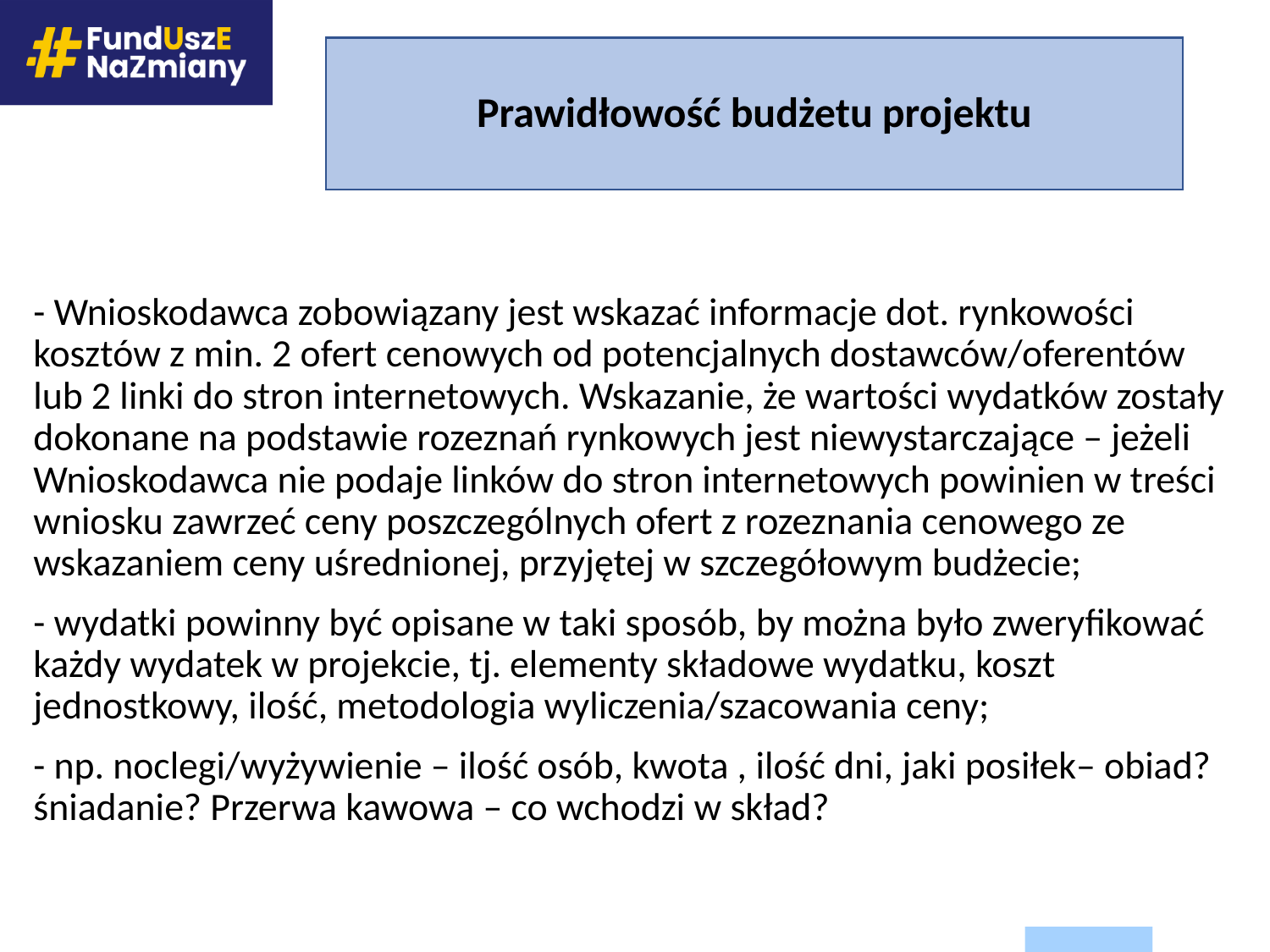

# Prawidłowość budżetu projektu
- Wnioskodawca zobowiązany jest wskazać informacje dot. rynkowości kosztów z min. 2 ofert cenowych od potencjalnych dostawców/oferentów lub 2 linki do stron internetowych. Wskazanie, że wartości wydatków zostały dokonane na podstawie rozeznań rynkowych jest niewystarczające – jeżeli Wnioskodawca nie podaje linków do stron internetowych powinien w treści wniosku zawrzeć ceny poszczególnych ofert z rozeznania cenowego ze wskazaniem ceny uśrednionej, przyjętej w szczegółowym budżecie;
- wydatki powinny być opisane w taki sposób, by można było zweryfikować każdy wydatek w projekcie, tj. elementy składowe wydatku, koszt jednostkowy, ilość, metodologia wyliczenia/szacowania ceny;
- np. noclegi/wyżywienie – ilość osób, kwota , ilość dni, jaki posiłek– obiad? śniadanie? Przerwa kawowa – co wchodzi w skład?